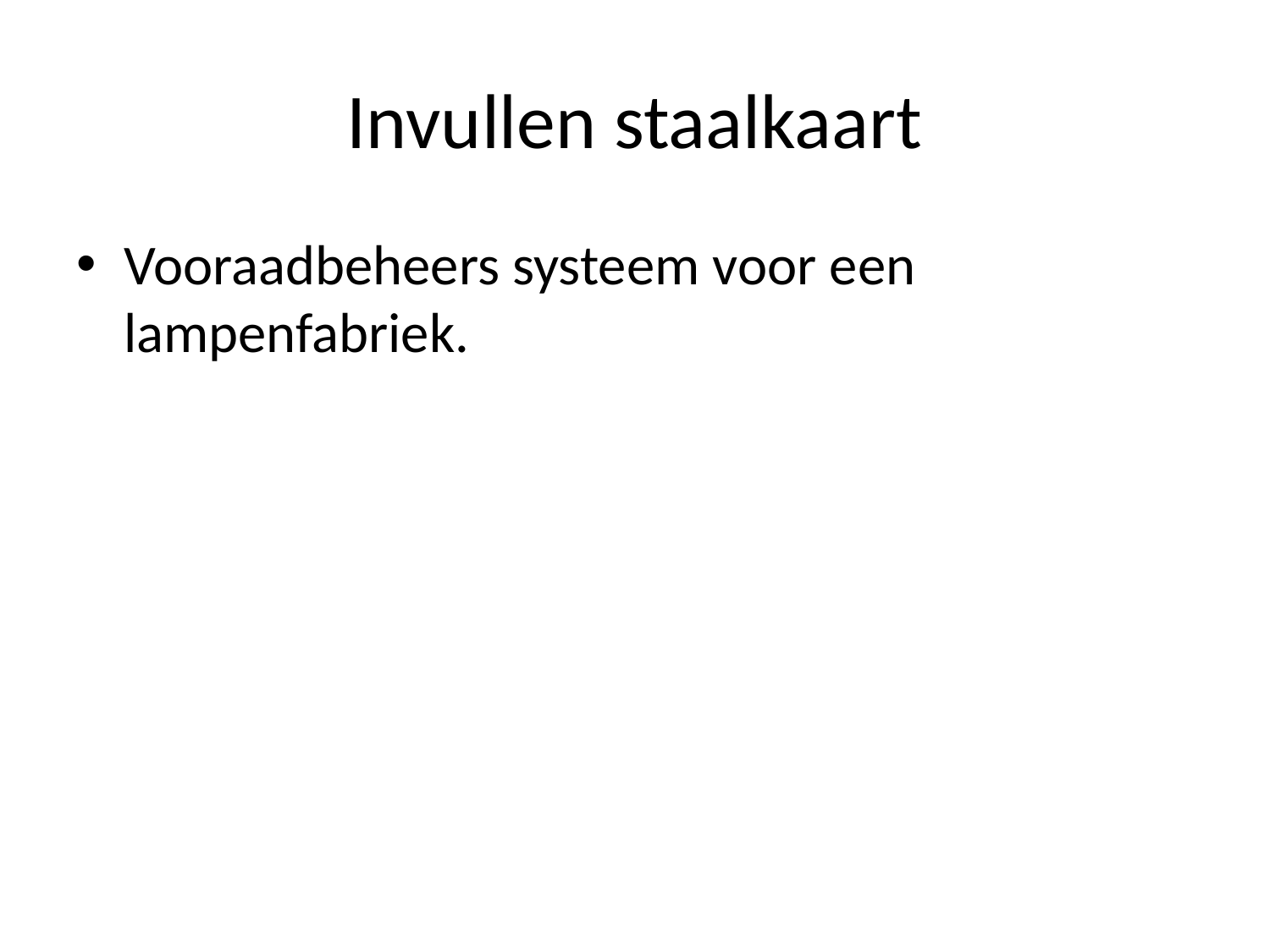

# Invullen staalkaart
Vooraadbeheers systeem voor een lampenfabriek.